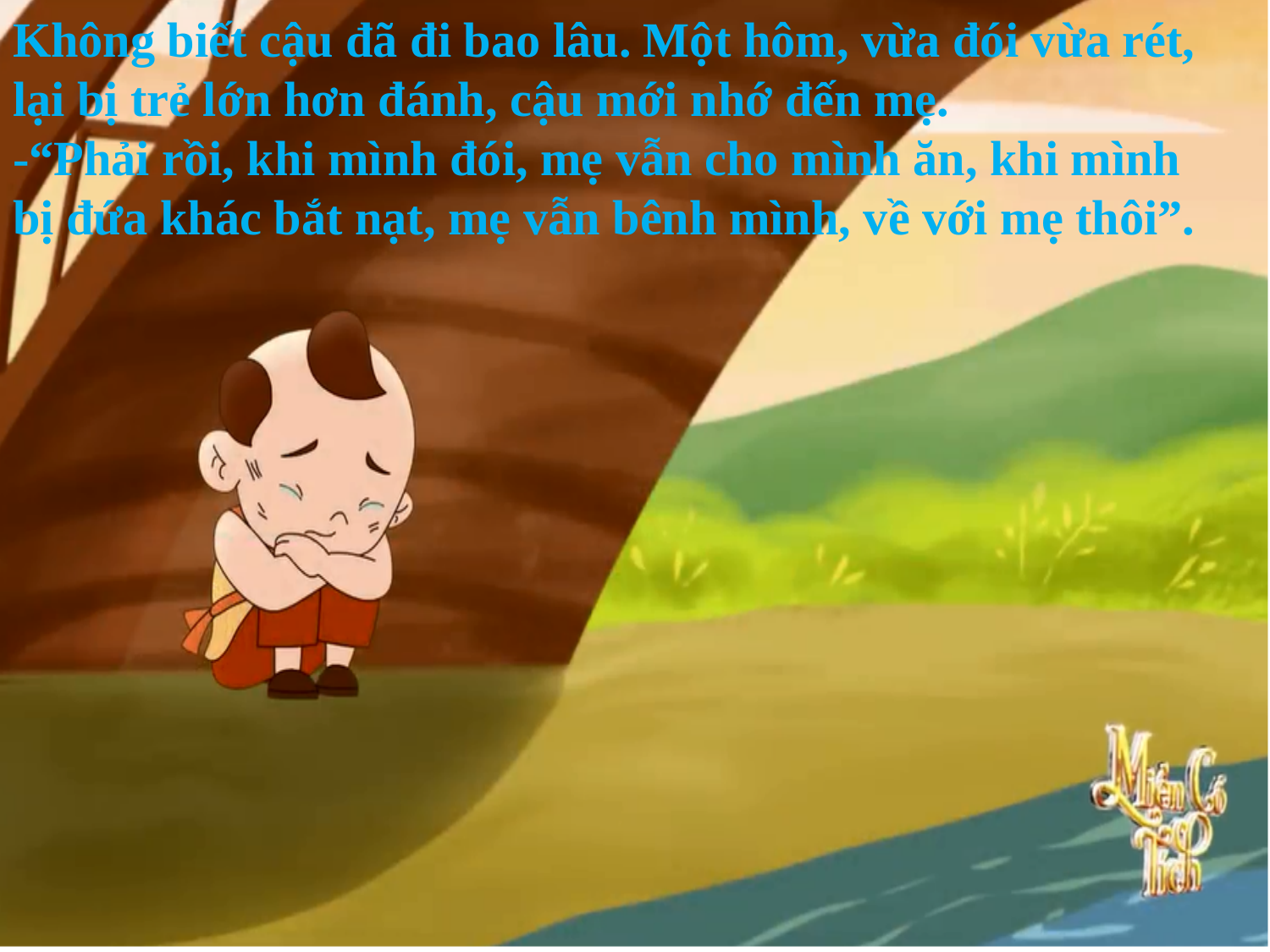

Không biết cậu đã đi bao lâu. Một hôm, vừa đói vừa rét, lại bị trẻ lớn hơn đánh, cậu mới nhớ đến mẹ.
-“Phải rồi, khi mình đói, mẹ vẫn cho mình ăn, khi mình bị đứa khác bắt nạt, mẹ vẫn bênh mình, về với mẹ thôi”.